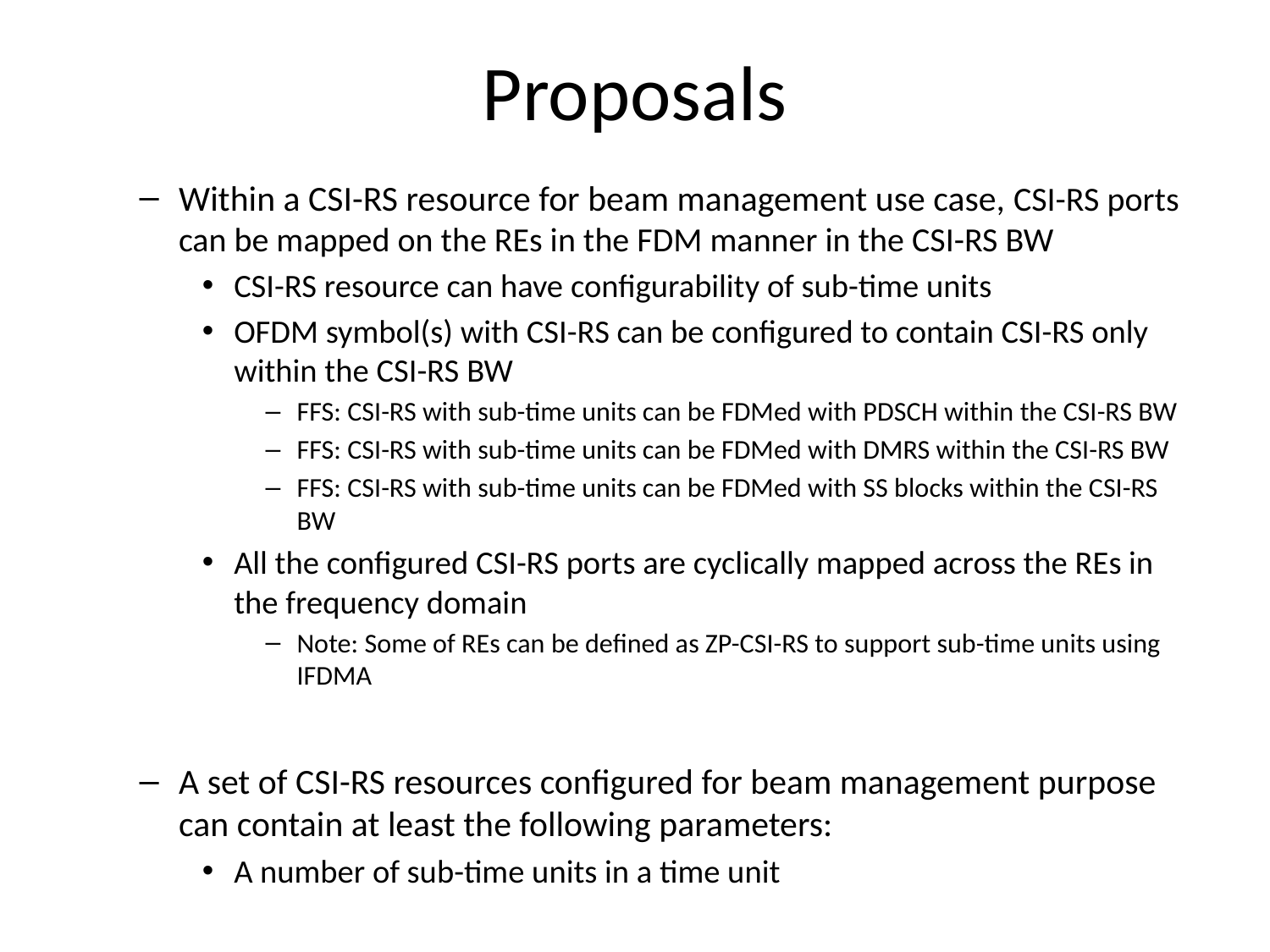

# Proposals
Within a CSI-RS resource for beam management use case, CSI-RS ports can be mapped on the REs in the FDM manner in the CSI-RS BW
CSI-RS resource can have configurability of sub-time units
OFDM symbol(s) with CSI-RS can be configured to contain CSI-RS only within the CSI-RS BW
FFS: CSI-RS with sub-time units can be FDMed with PDSCH within the CSI-RS BW
FFS: CSI-RS with sub-time units can be FDMed with DMRS within the CSI-RS BW
FFS: CSI-RS with sub-time units can be FDMed with SS blocks within the CSI-RS BW
All the configured CSI-RS ports are cyclically mapped across the REs in the frequency domain
Note: Some of REs can be defined as ZP-CSI-RS to support sub-time units using IFDMA

A set of CSI-RS resources configured for beam management purpose can contain at least the following parameters:
A number of sub-time units in a time unit